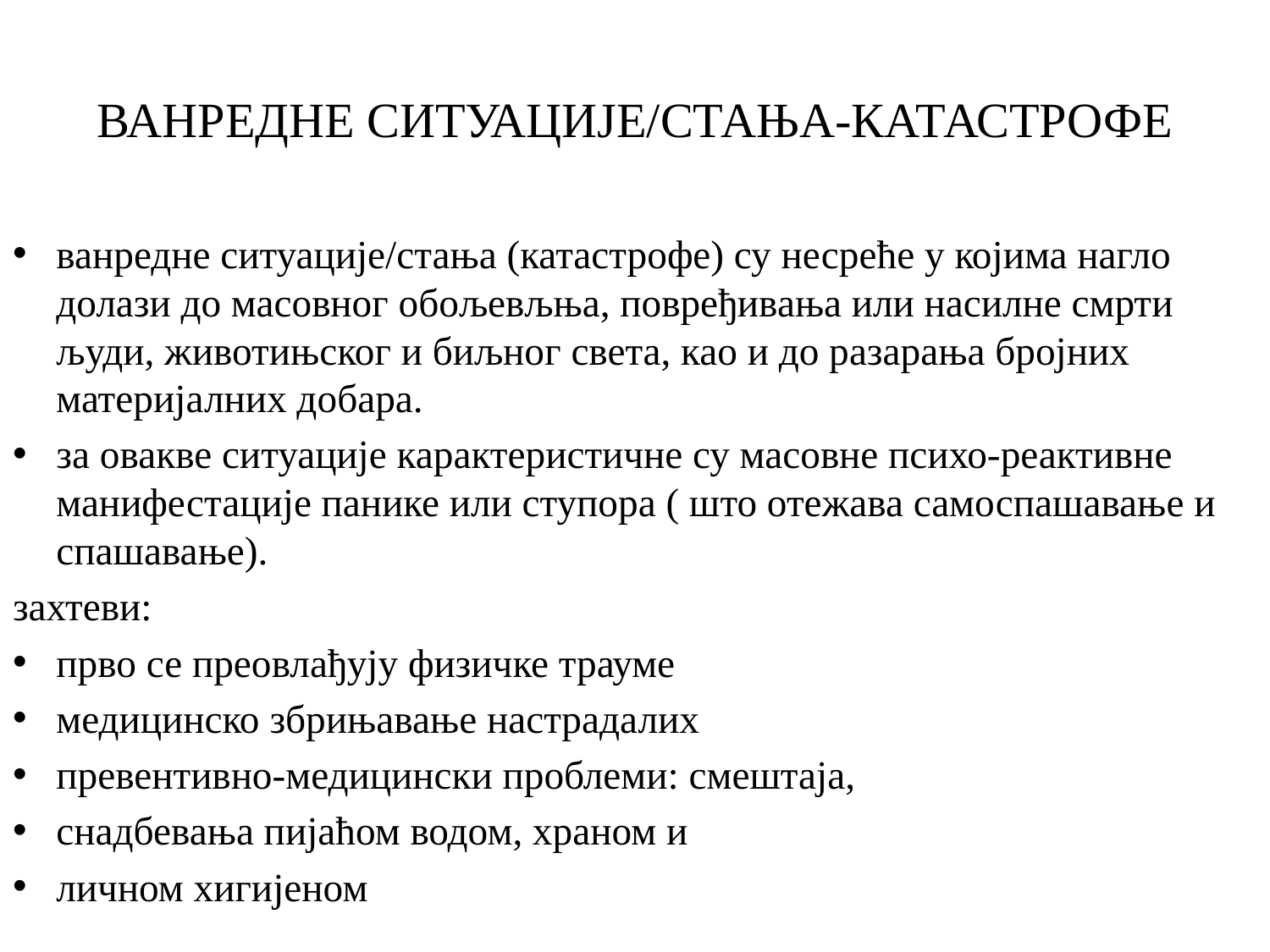

# ВАНРЕДНЕ СИТУАЦИЈЕ/СТАЊА-КАТАСТРОФЕ
ванредне ситуације/стања (катастрофе) су несреће у којима нагло долази до масовног обољевљња, повређивања или насилне смрти људи, животињског и биљног света, као и до разарања бројних материјалних добара.
за овакве ситуације карактеристичне су масовне психо-реактивне манифестације панике или ступора ( што отежава самоспашавање и спашавање).
захтеви:
прво се преовлађују физичке трауме
медицинско збрињавање настрадалих
превентивно-медицински проблеми: смештаја,
снадбевања пијаћом водом, храном и
личном хигијеном